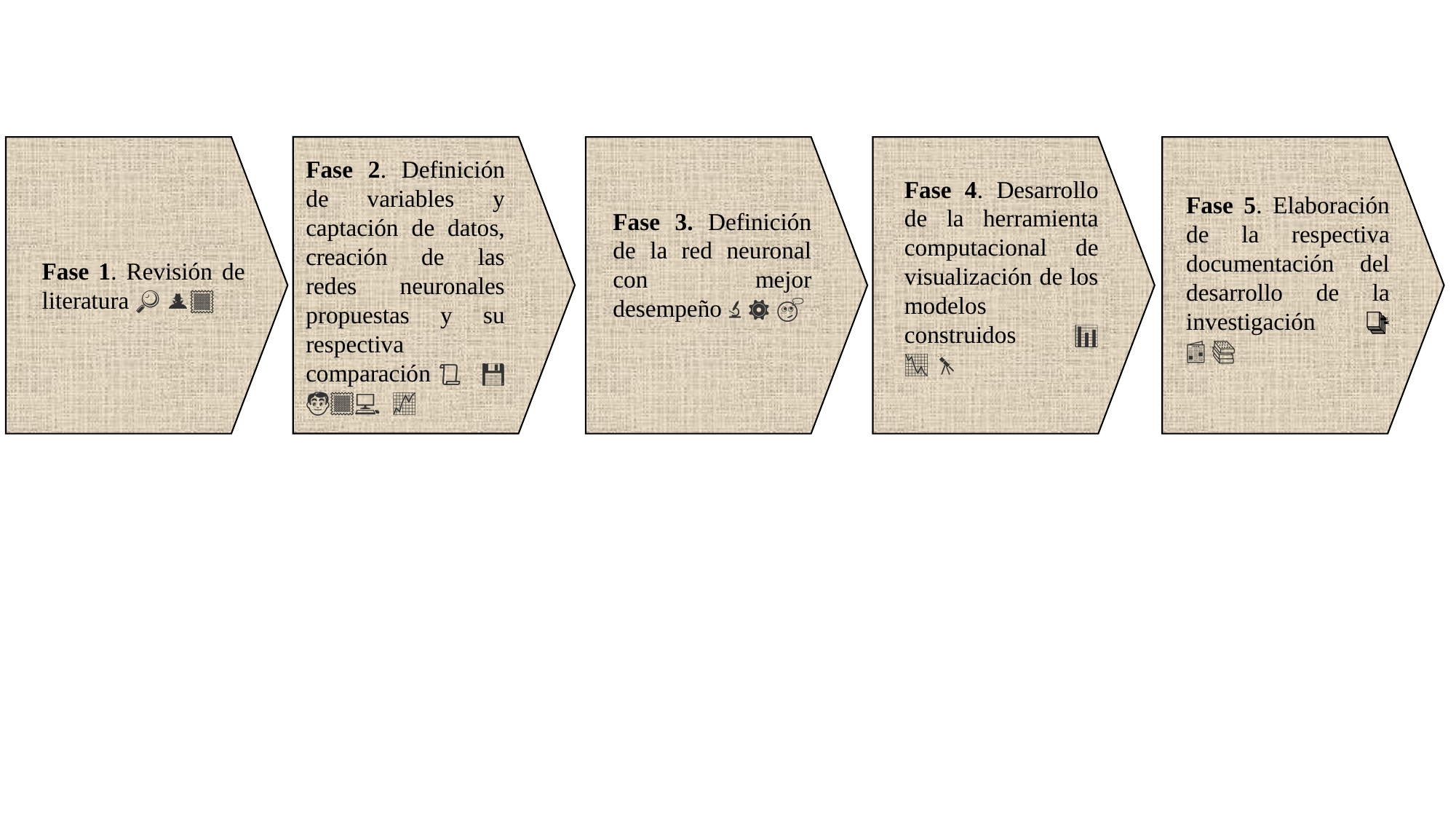

Fase 2. Definición de variables y captación de datos, creación de las redes neuronales propuestas y su respectiva comparación 📜   💾 👨🏽‍💻  📈

Fase 4. Desarrollo de la herramienta computacional de visualización de los modelos construidos 📊 📉 🔭

Fase 1. Revisión de literatura 🔎 🕵🏽

Fase 3. Definición de la red neuronal con mejor desempeño 🔬 ⚙️ 🤔

Fase 5. Elaboración de la respectiva documentación del desarrollo de la investigación 📑 📰 📚